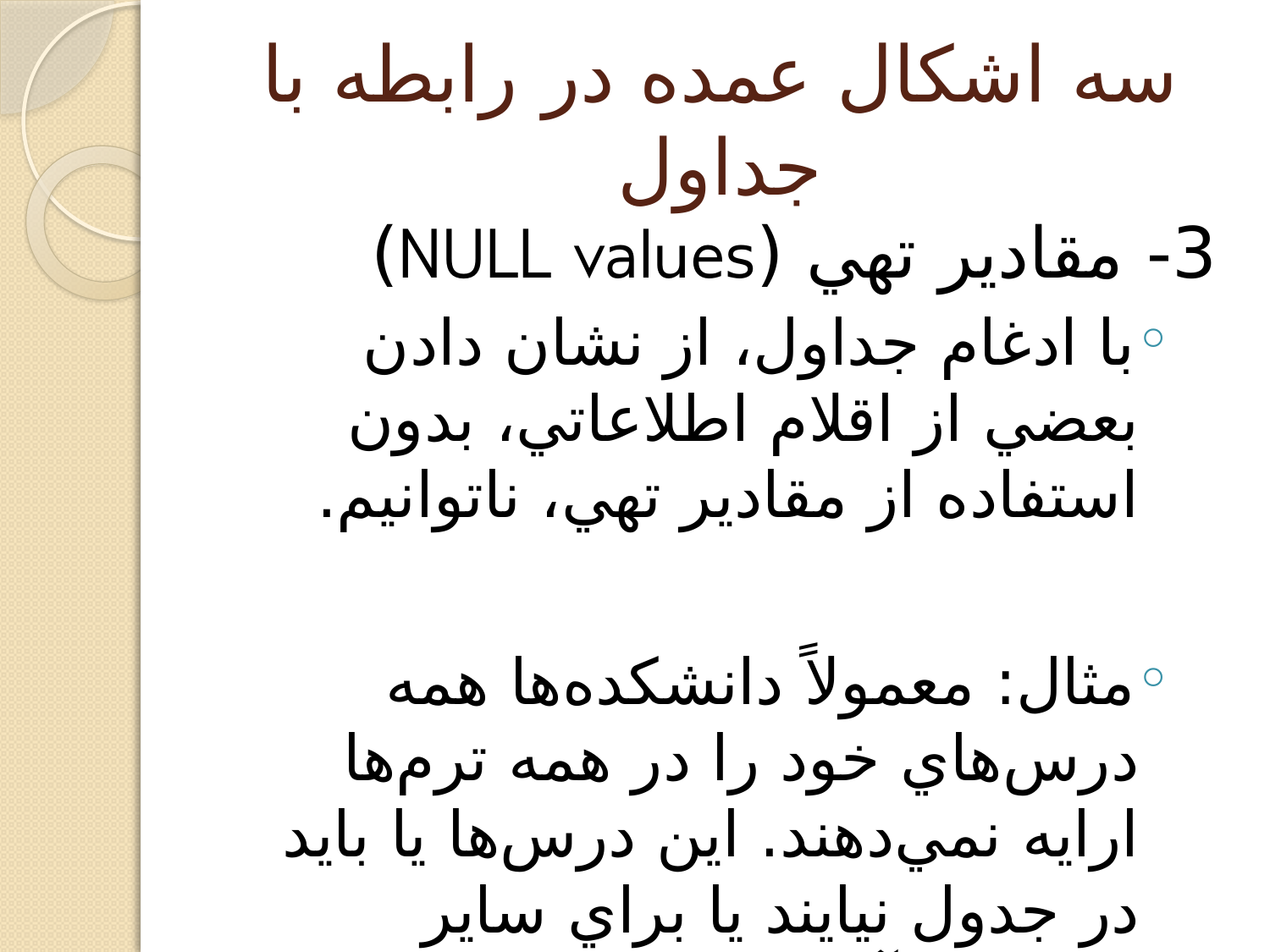

# سه اشکال عمده در رابطه با جداول
3- مقادير تهي (NULL values)
با ادغام جداول، از نشان دادن بعضي از اقلام اطلاعاتي، بدون استفاده از مقادير تهي، ناتوانيم.

مثال: معمولاً دانشکده‌ها همه درس‌هاي خود را در همه ترم‌ها ارايه نمي‌دهند. اين درس‌ها يا بايد در جدول نيايند يا براي ساير اطلاعات آن مقدار تهي در نظر بگيريم.